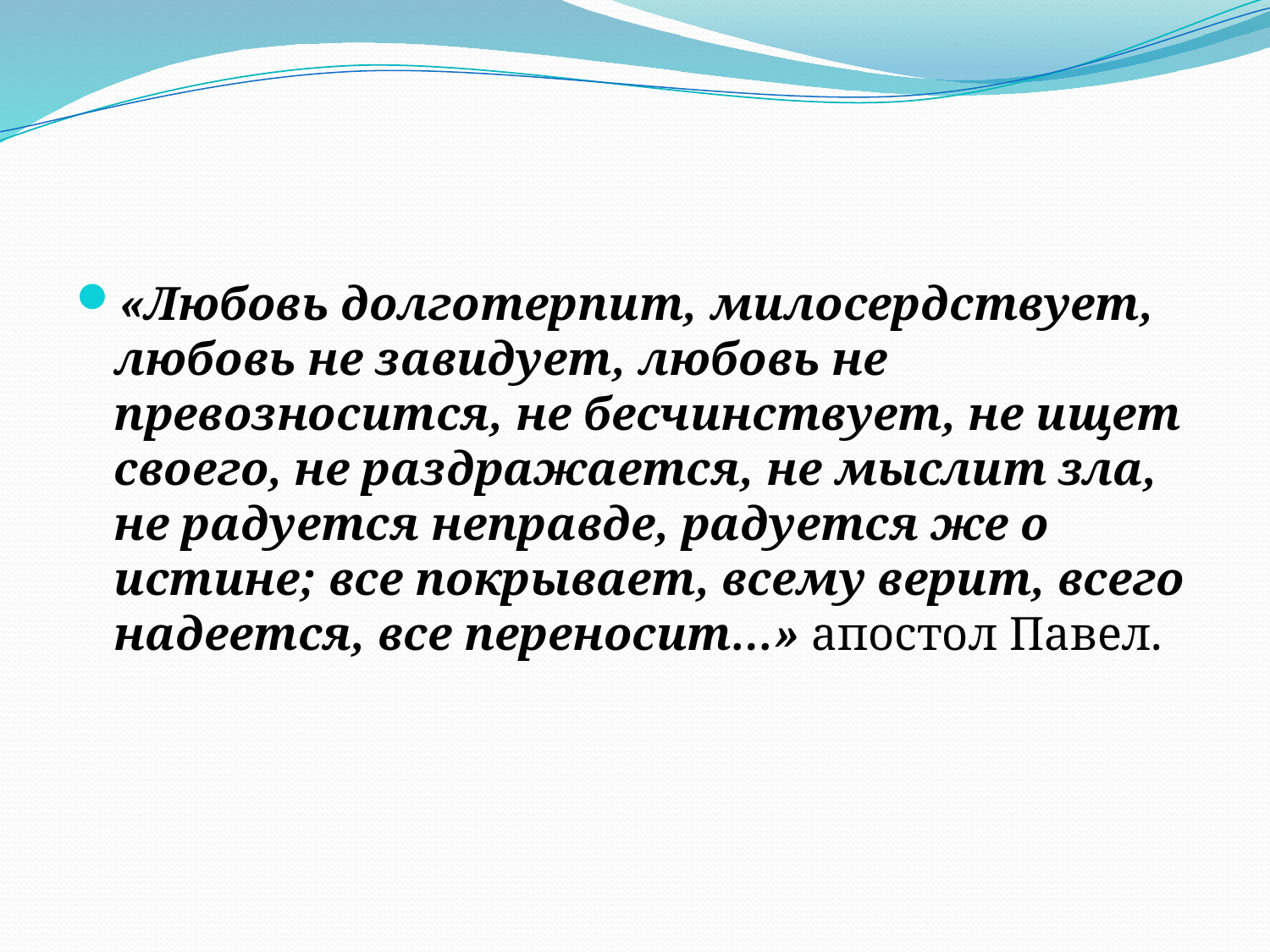

#
«Любовь долготерпит, милосердствует, любовь не завидует, любовь не превозносится, не бесчинствует, не ищет своего, не раздражается, не мыслит зла, не радуется неправде, радуется же о истине; все покрывает, всему верит, всего надеется, все переносит…» апостол Павел.